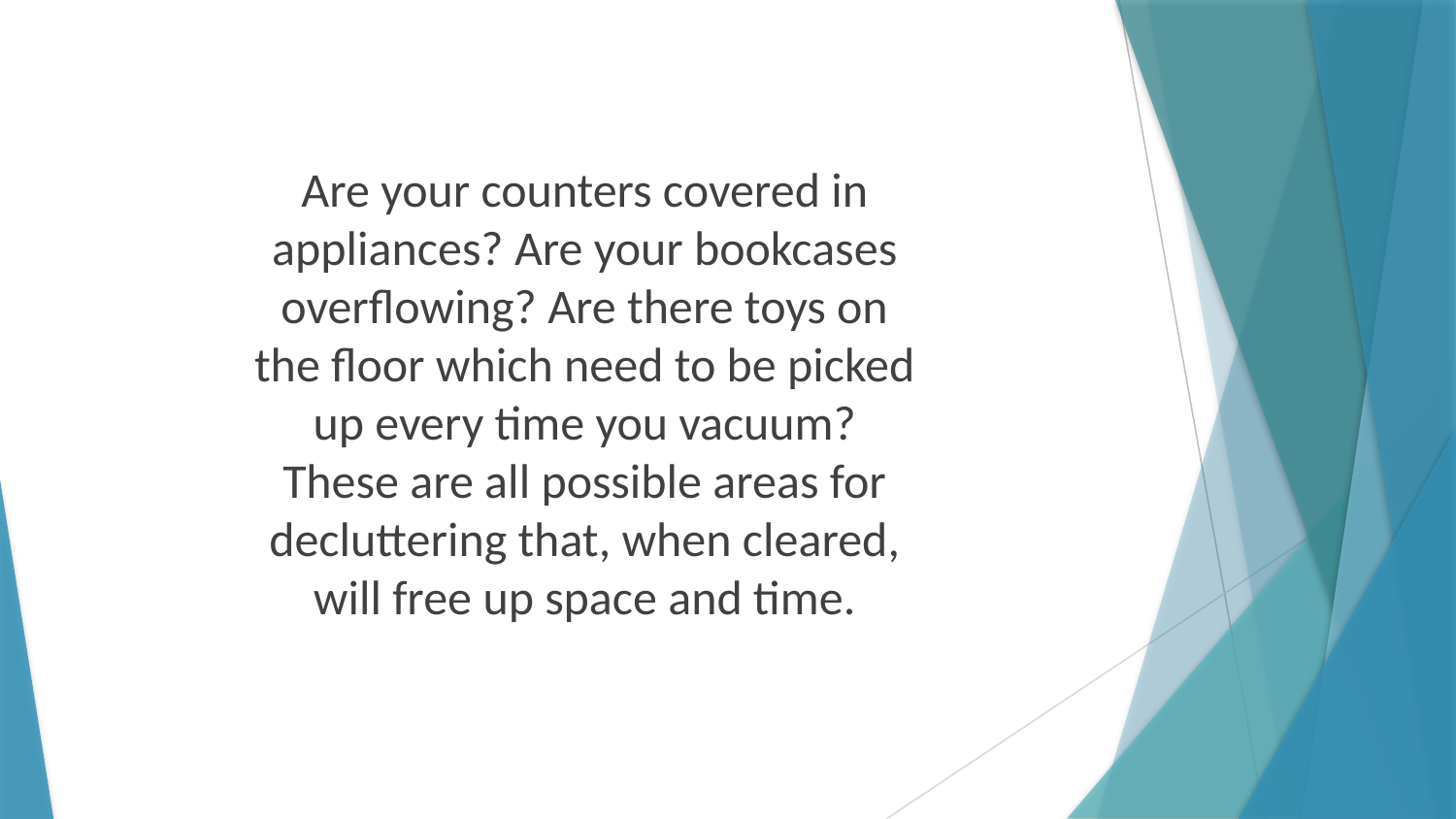

Are your counters covered in appliances? Are your bookcases overflowing? Are there toys on the floor which need to be picked up every time you vacuum? These are all possible areas for decluttering that, when cleared, will free up space and time.